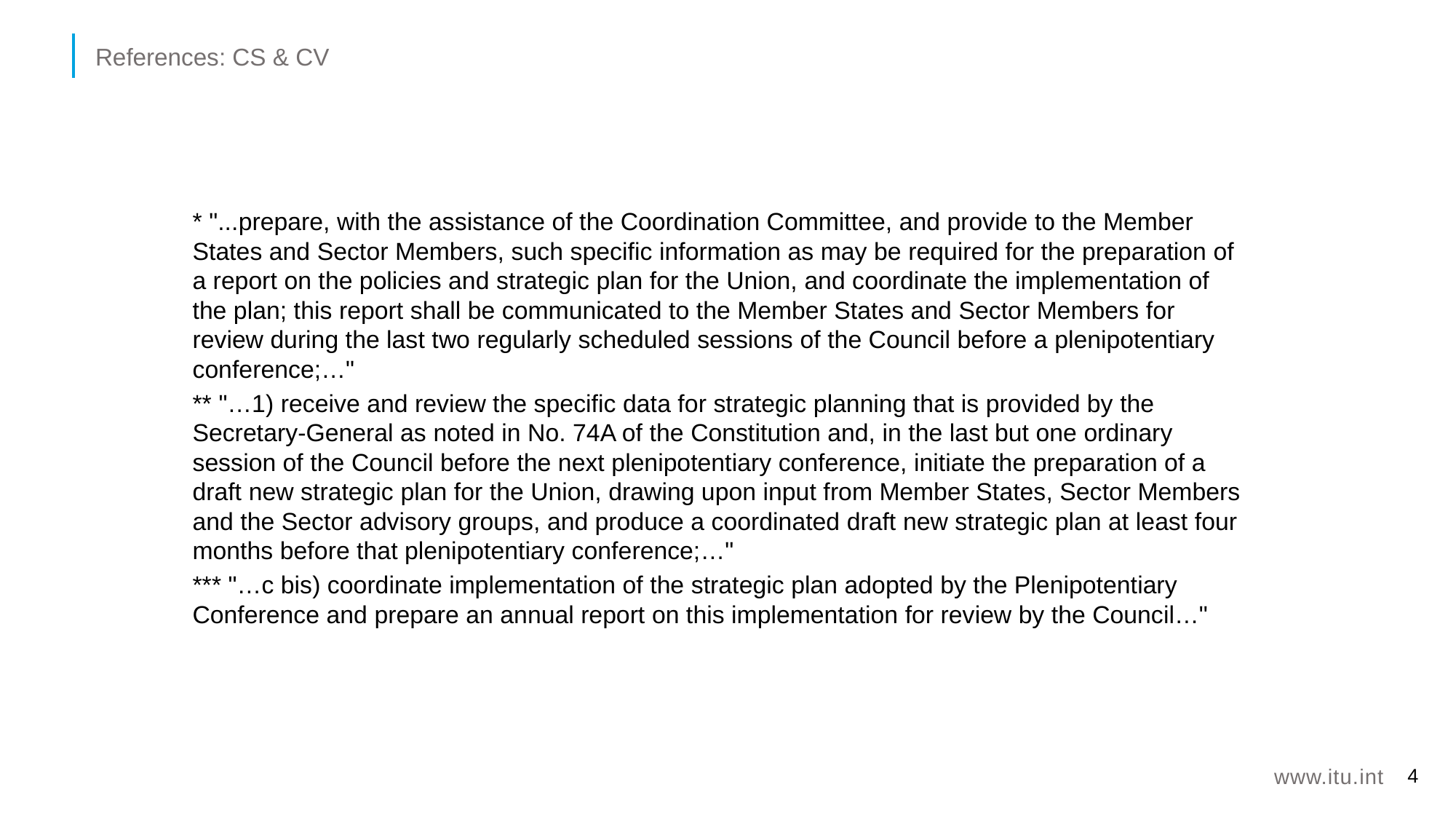

References: CS & CV
* "...prepare, with the assistance of the Coordination Committee, and provide to the Member States and Sector Members, such specific information as may be required for the preparation of a report on the policies and strategic plan for the Union, and coordinate the implementation of the plan; this report shall be communicated to the Member States and Sector Members for review during the last two regularly scheduled sessions of the Council before a plenipotentiary conference;…"
** "…1) receive and review the specific data for strategic planning that is provided by the Secretary-General as noted in No. 74A of the Constitution and, in the last but one ordinary session of the Council before the next plenipotentiary conference, initiate the preparation of a draft new strategic plan for the Union, drawing upon input from Member States, Sector Members and the Sector advisory groups, and produce a coordinated draft new strategic plan at least four months before that plenipotentiary conference;…"
*** "…c bis) coordinate implementation of the strategic plan adopted by the Plenipotentiary Conference and prepare an annual report on this implementation for review by the Council…"